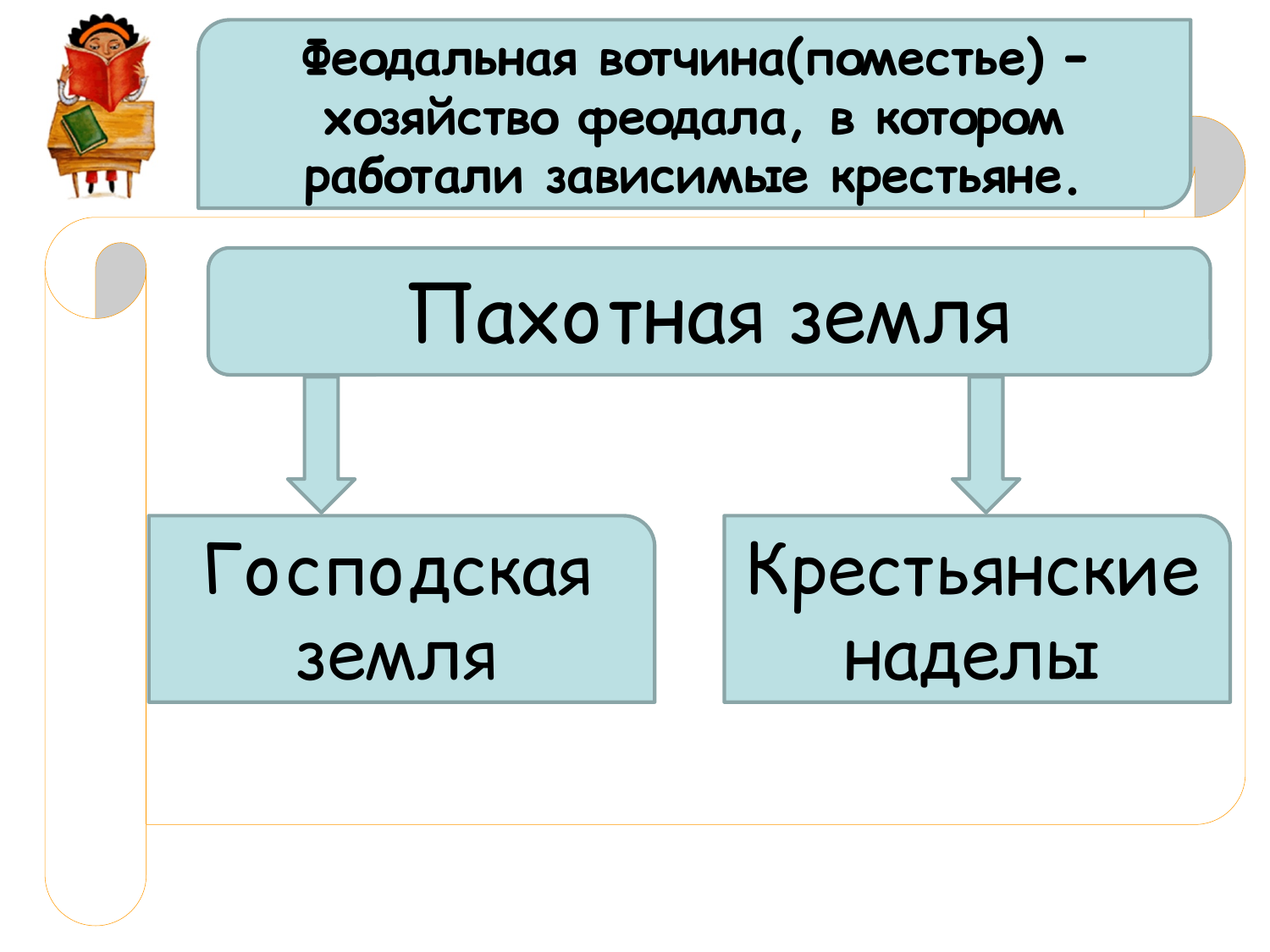

Феодальная вотчина(поместье) –хозяйство феодала, в котором работали зависимые крестьяне.

Пахотная земля

Господская земля
Крестьянские наделы